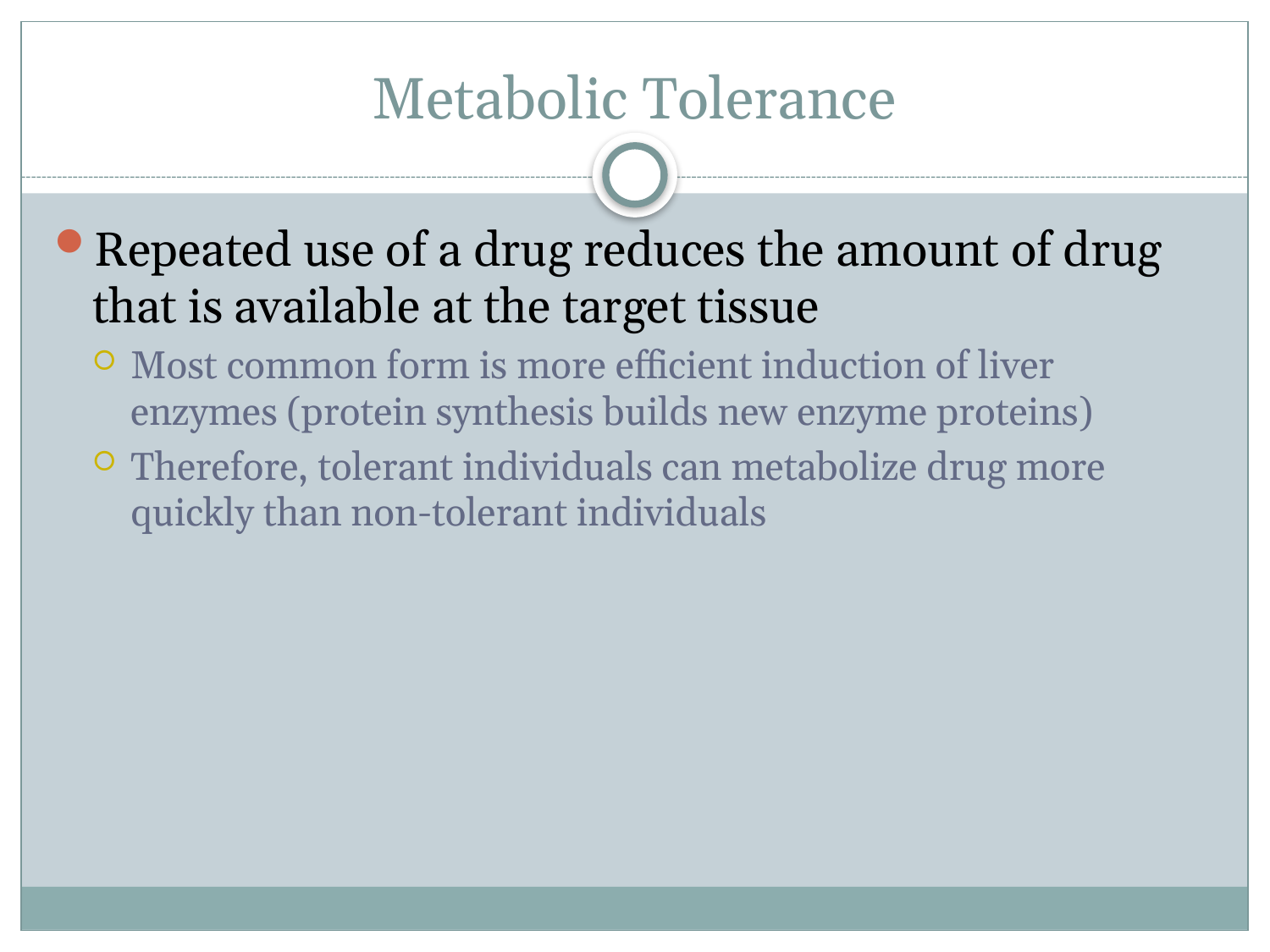

# Metabolic Tolerance
Repeated use of a drug reduces the amount of drug that is available at the target tissue
Most common form is more efficient induction of liver enzymes (protein synthesis builds new enzyme proteins)
Therefore, tolerant individuals can metabolize drug more quickly than non-tolerant individuals